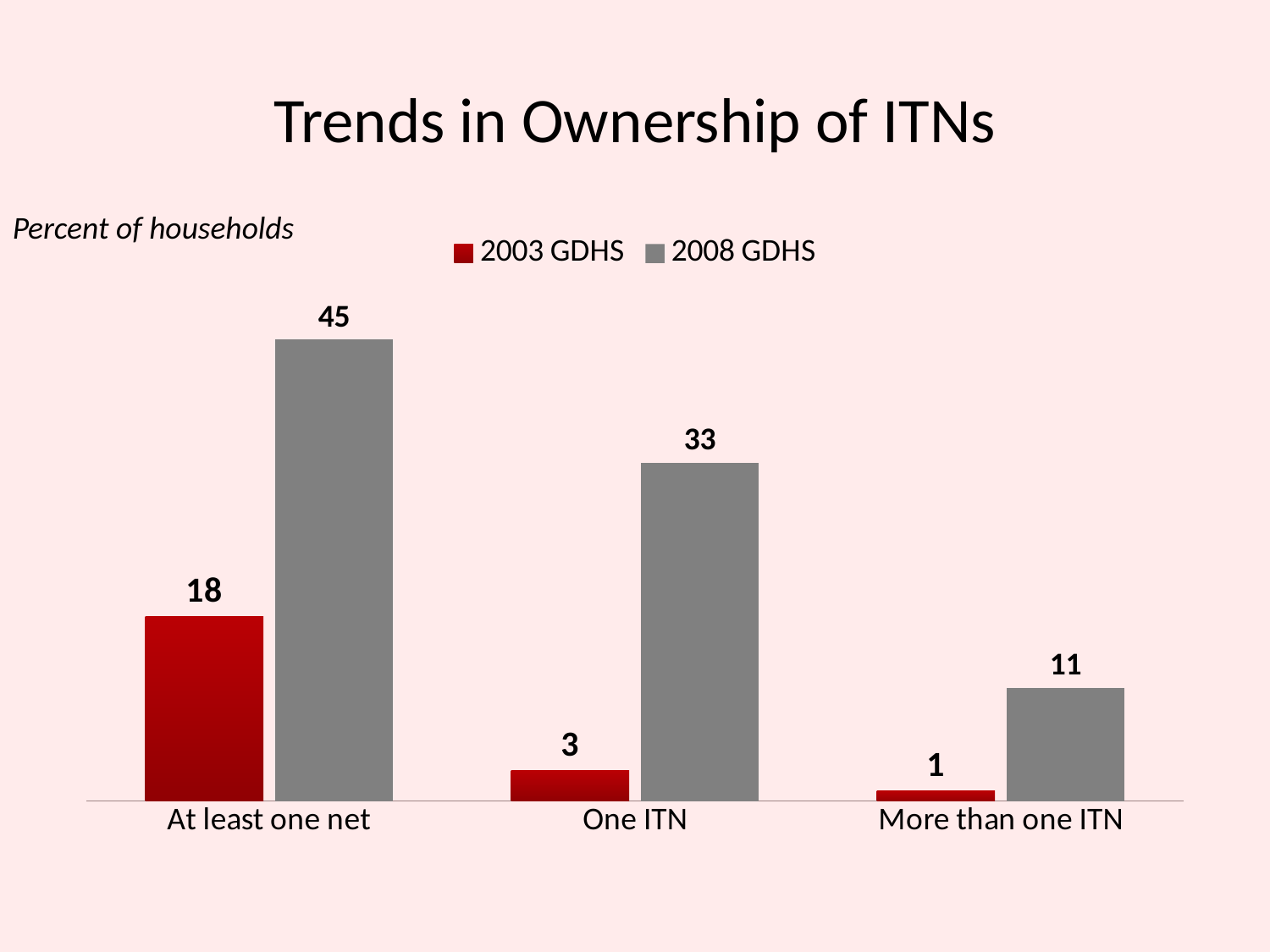

# Trends in Ownership of ITNs
Percent of households

### Chart

| Category | 2003 GDHS | 2008 GDHS |
|---|---|---|
| At least one net | 18.0 | 45.0 |
| One ITN | 3.0 | 33.0 |
| More than one ITN | 1.0 | 11.0 |